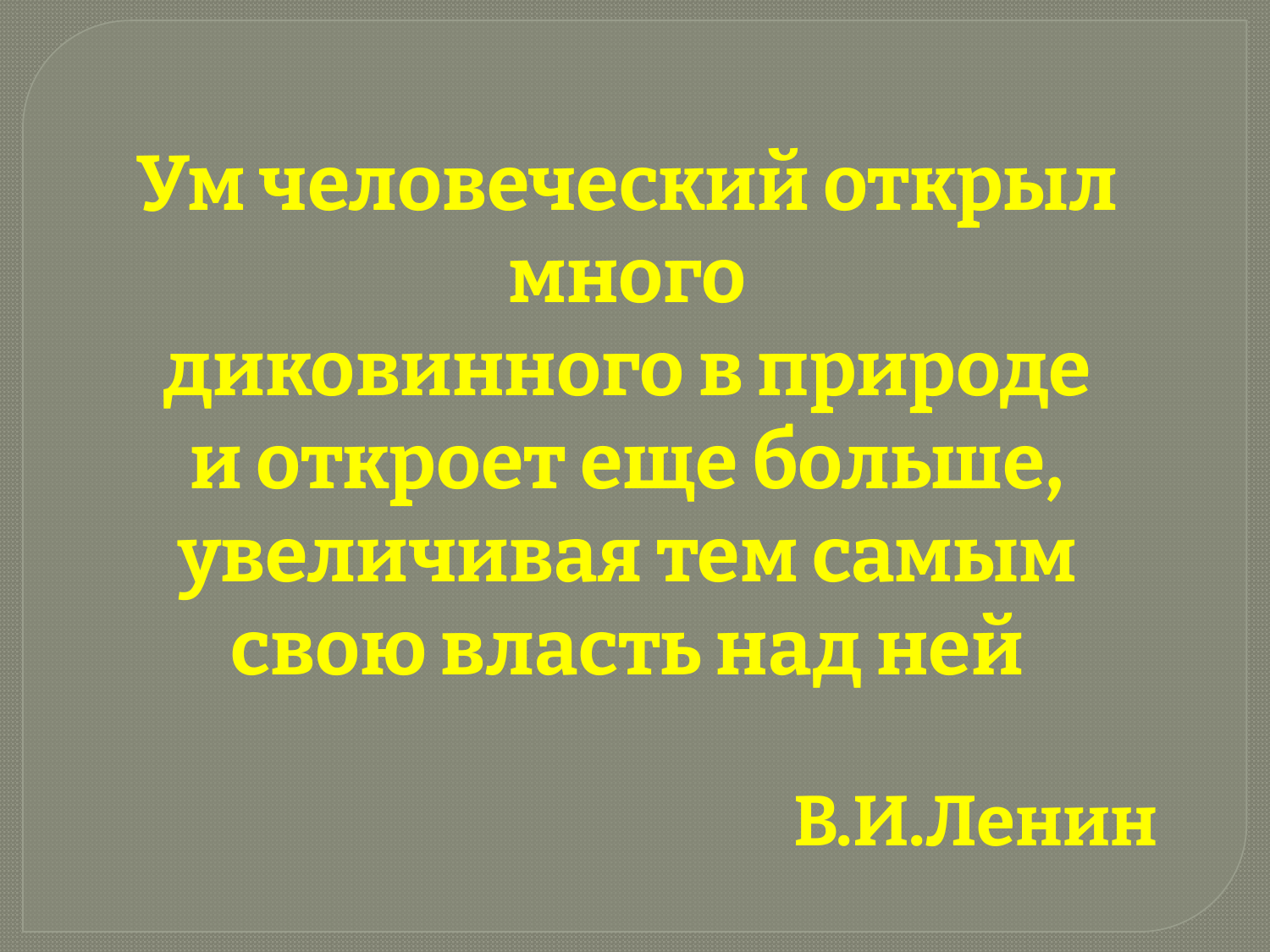

Ум человеческий открыл много
диковинного в природе
и откроет еще больше,
увеличивая тем самым свою власть над ней

В.И.Ленин